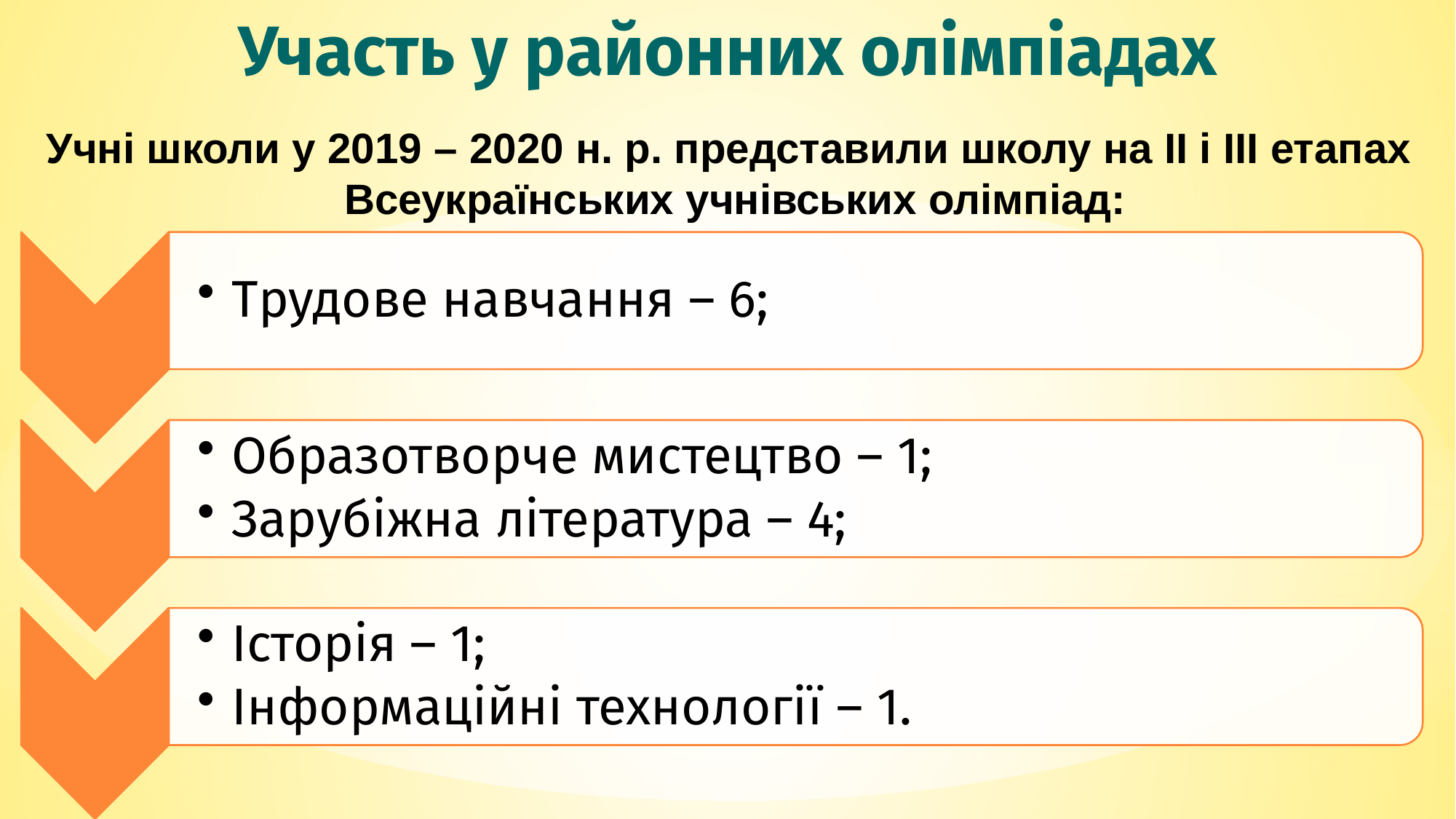

Участь у районних олімпіадах
Учні школи у 2019 – 2020 н. р. представили школу на ІІ і ІІІ етапах  Всеукраїнських учнівських олімпіад:

Трудове навчання – 6;

Образотворче мистецтво – 1;
Зарубіжна література – 4;

Історія – 1;
Інформаційні технології – 1.